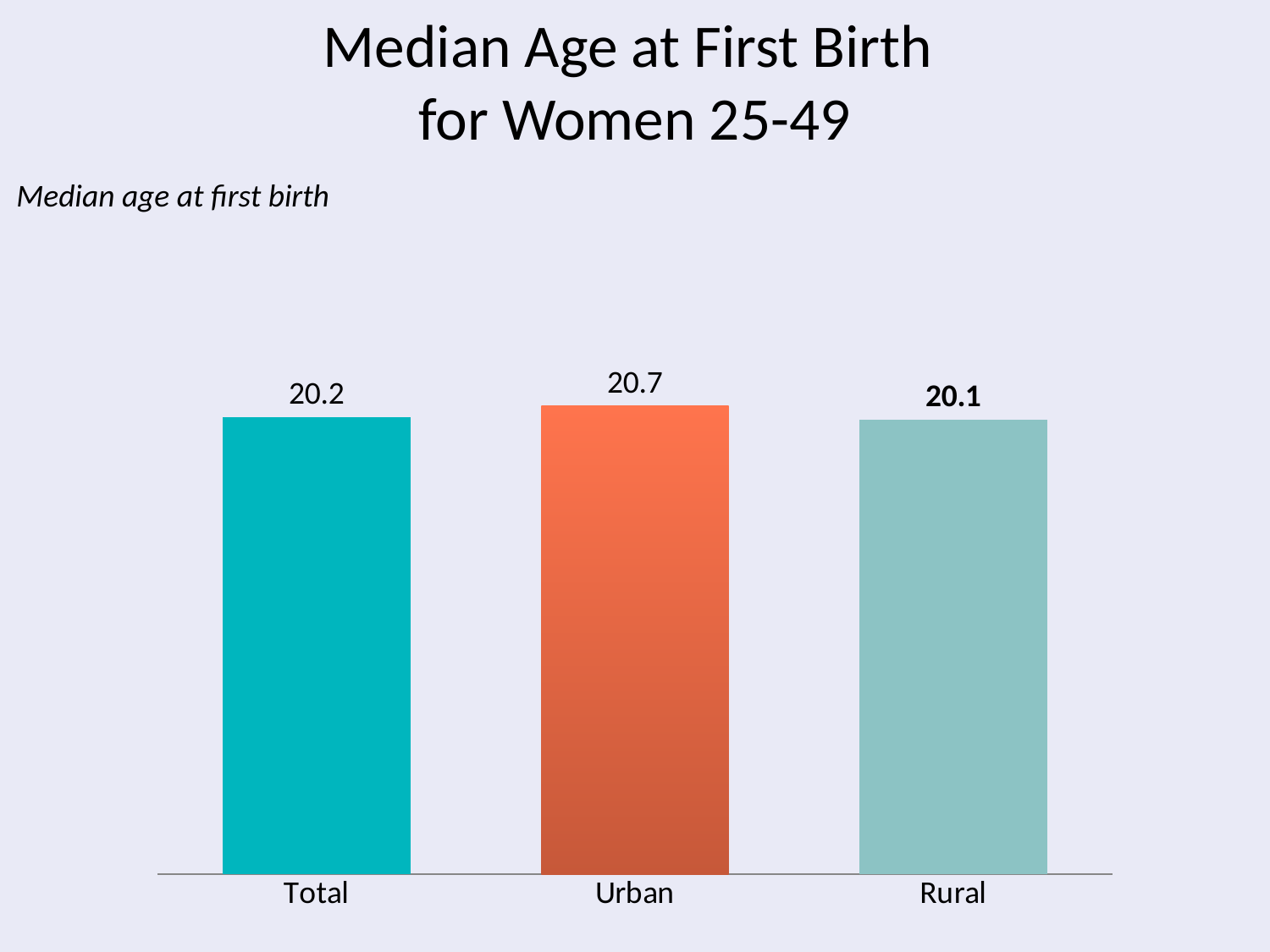

# Median Age at First Birth for Women 25-49
Median age at first birth

### Chart

| Category | Series 1 |
|---|---|
| Total | 20.2 |
| Urban | 20.7 |
| Rural | 20.1 |